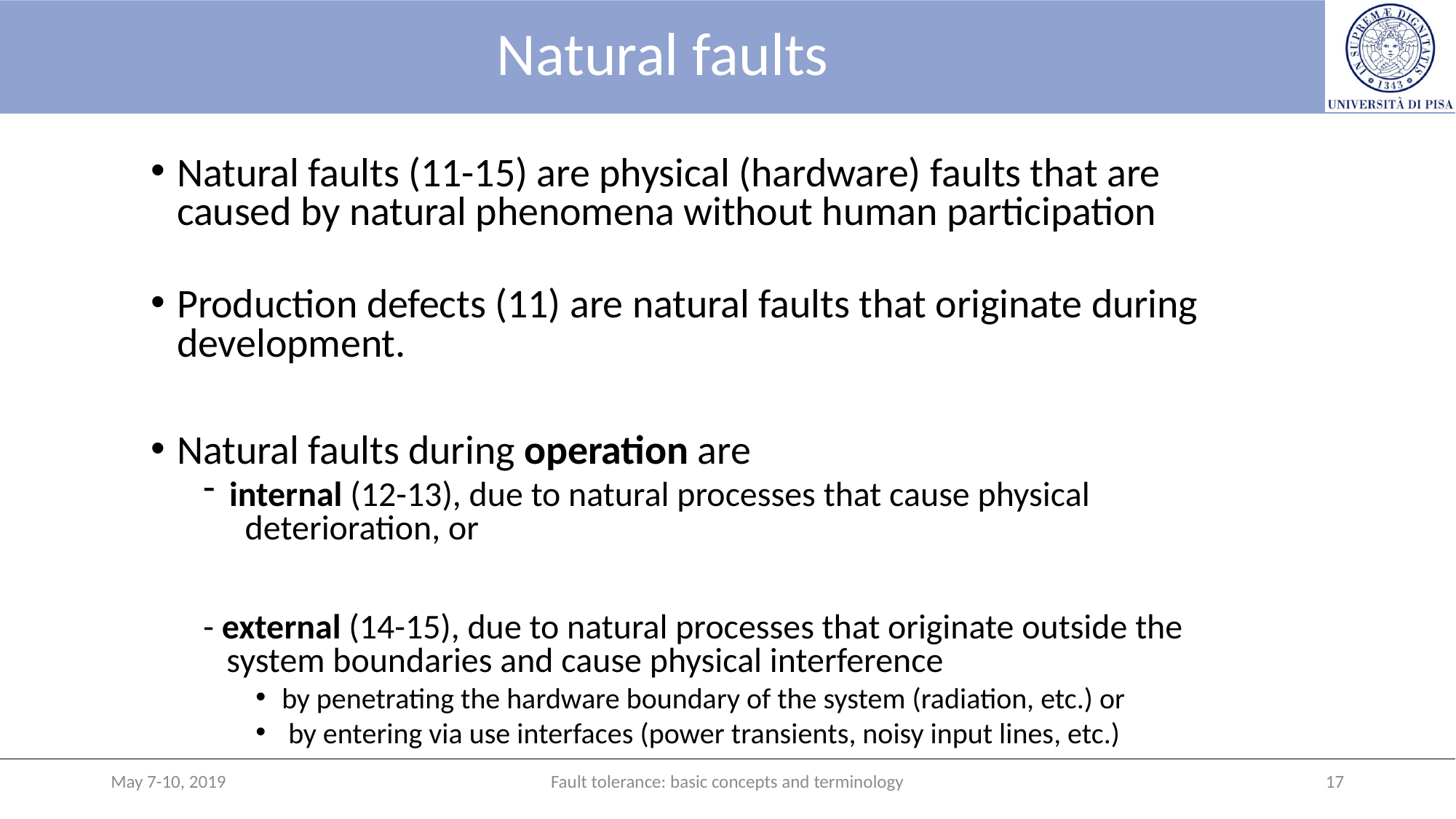

# Natural faults
Natural faults (11-15) are physical (hardware) faults that are caused by natural phenomena without human participation
Production defects (11) are natural faults that originate during development.

Natural faults during operation are
internal (12-13), due to natural processes that cause physical
  deterioration, or

- external (14-15), due to natural processes that originate outside the
   system boundaries and cause physical interference
by penetrating the hardware boundary of the system (radiation, etc.) or
 by entering via use interfaces (power transients, noisy input lines, etc.)

May 7-10, 2019
Fault tolerance: basic concepts and terminology
17